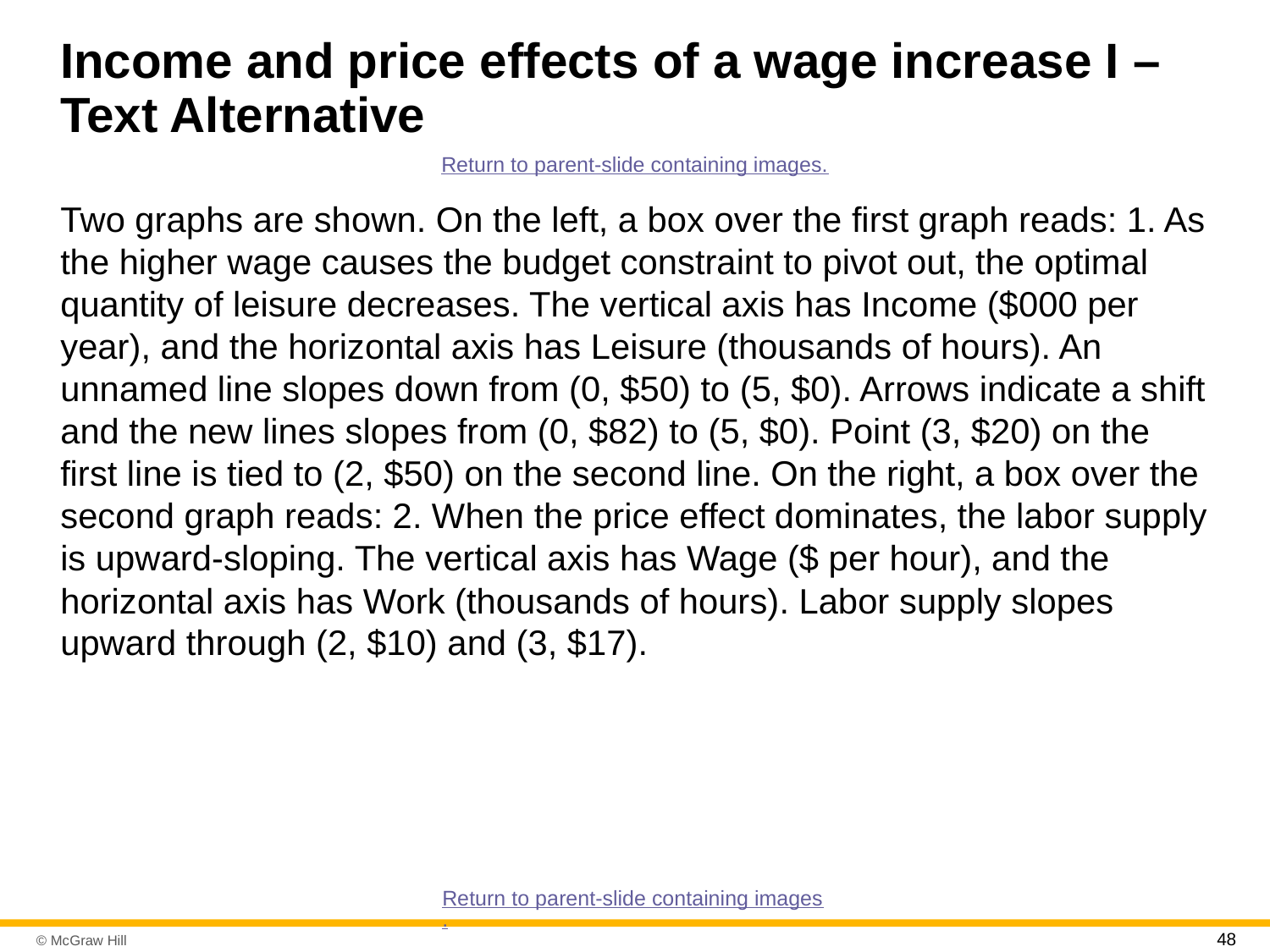

# Income and price effects of a wage increase I – Text Alternative
Return to parent-slide containing images.
Two graphs are shown. On the left, a box over the first graph reads: 1. As the higher wage causes the budget constraint to pivot out, the optimal quantity of leisure decreases. The vertical axis has Income ($000 per year), and the horizontal axis has Leisure (thousands of hours). An unnamed line slopes down from (0, $50) to (5, $0). Arrows indicate a shift and the new lines slopes from (0, $82) to (5, $0). Point (3, $20) on the first line is tied to (2, $50) on the second line. On the right, a box over the second graph reads: 2. When the price effect dominates, the labor supply is upward-sloping. The vertical axis has Wage ($ per hour), and the horizontal axis has Work (thousands of hours). Labor supply slopes upward through (2, $10) and (3, $17).
Return to parent-slide containing images.